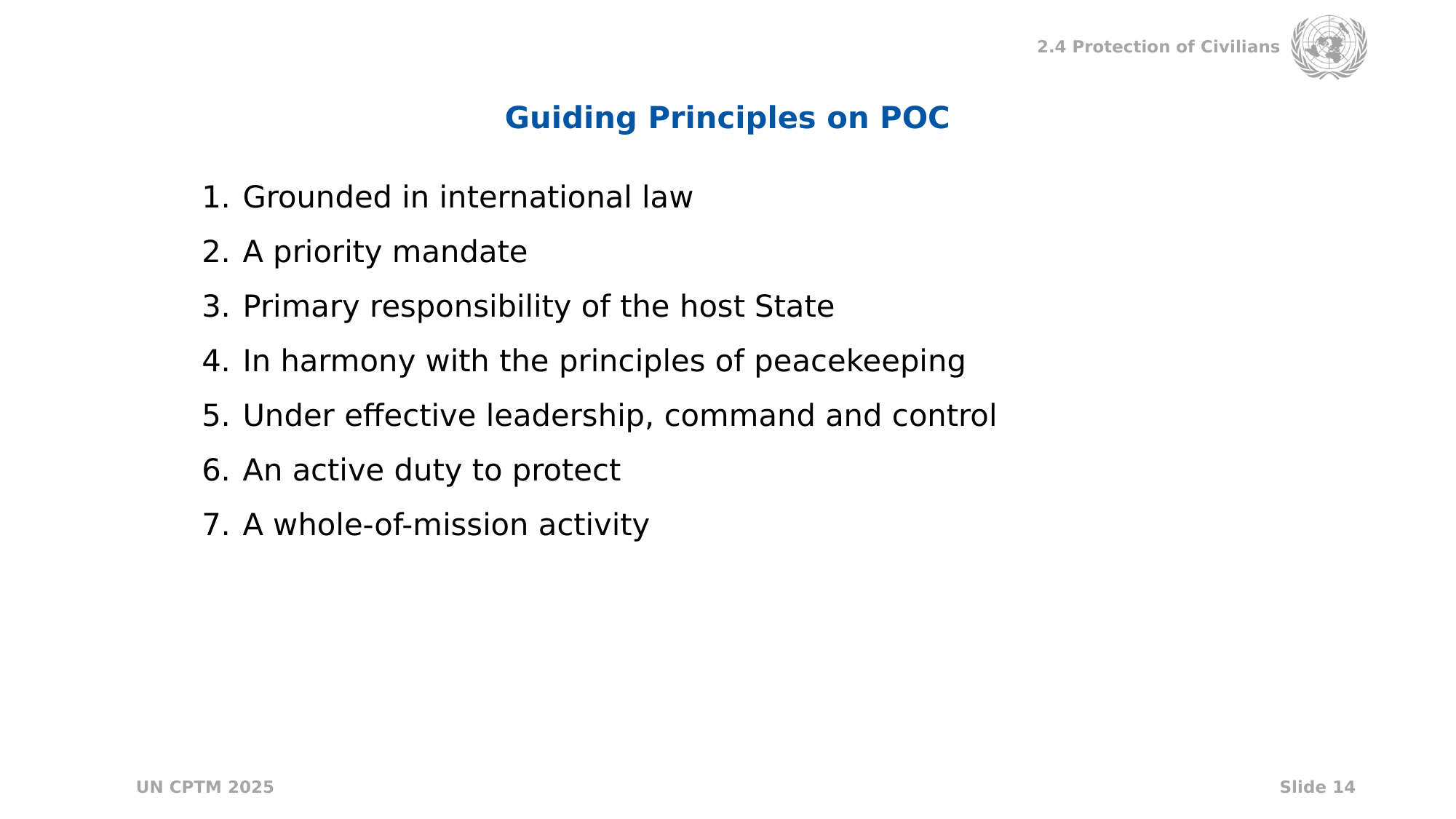

Guiding Principles on POC
Grounded in international law
A priority mandate
Primary responsibility of the host State
In harmony with the principles of peacekeeping
Under effective leadership, command and control
An active duty to protect
A whole-of-mission activity